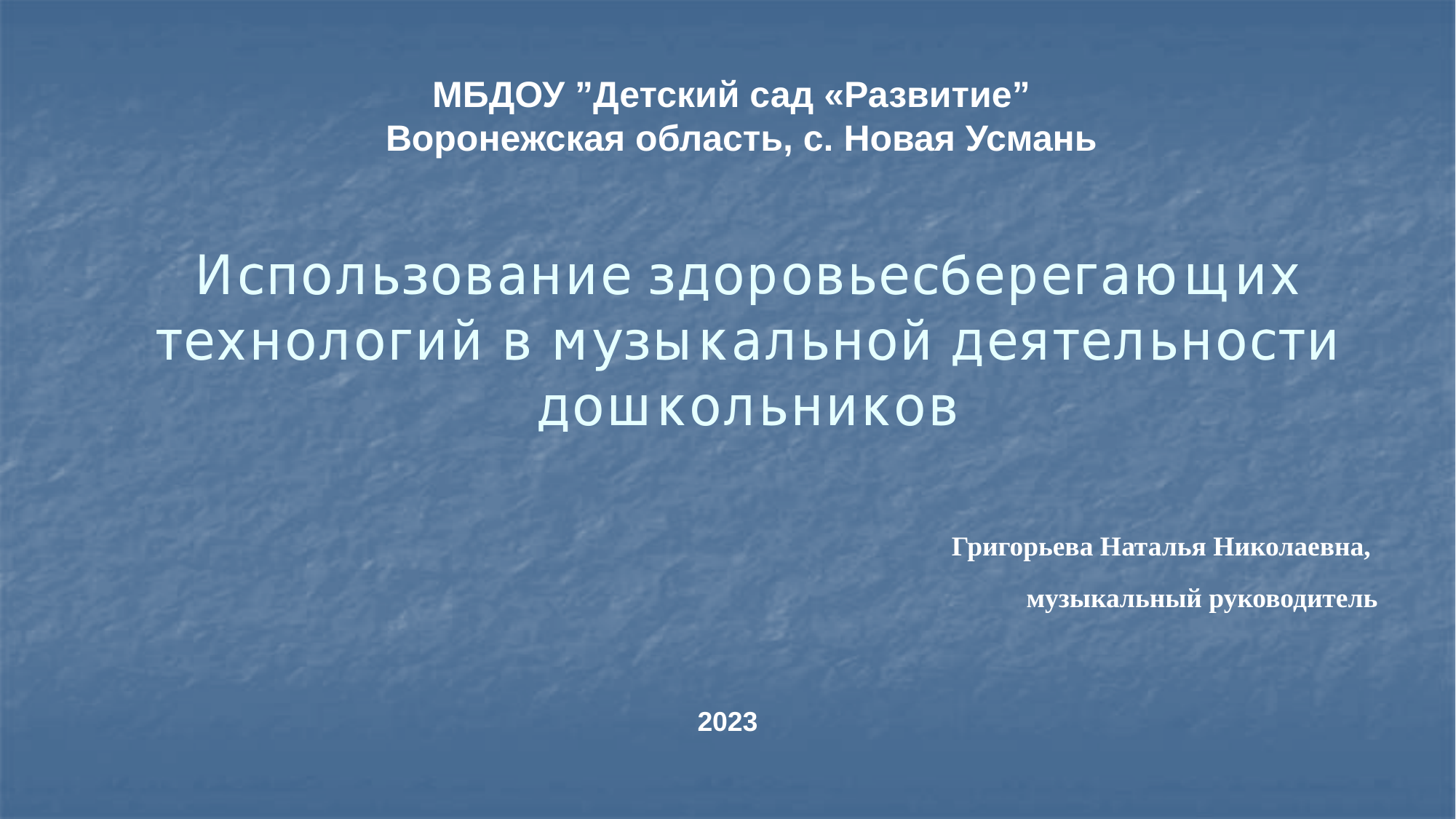

МБДОУ ”Детский сад «Развитие”
Воронежская область, с. Новая Усмань
Использование здоровьесберегающих технологий в музыкальной деятельности дошкольников

Григорьева Наталья Николаевна,

музыкальный руководитель

2023